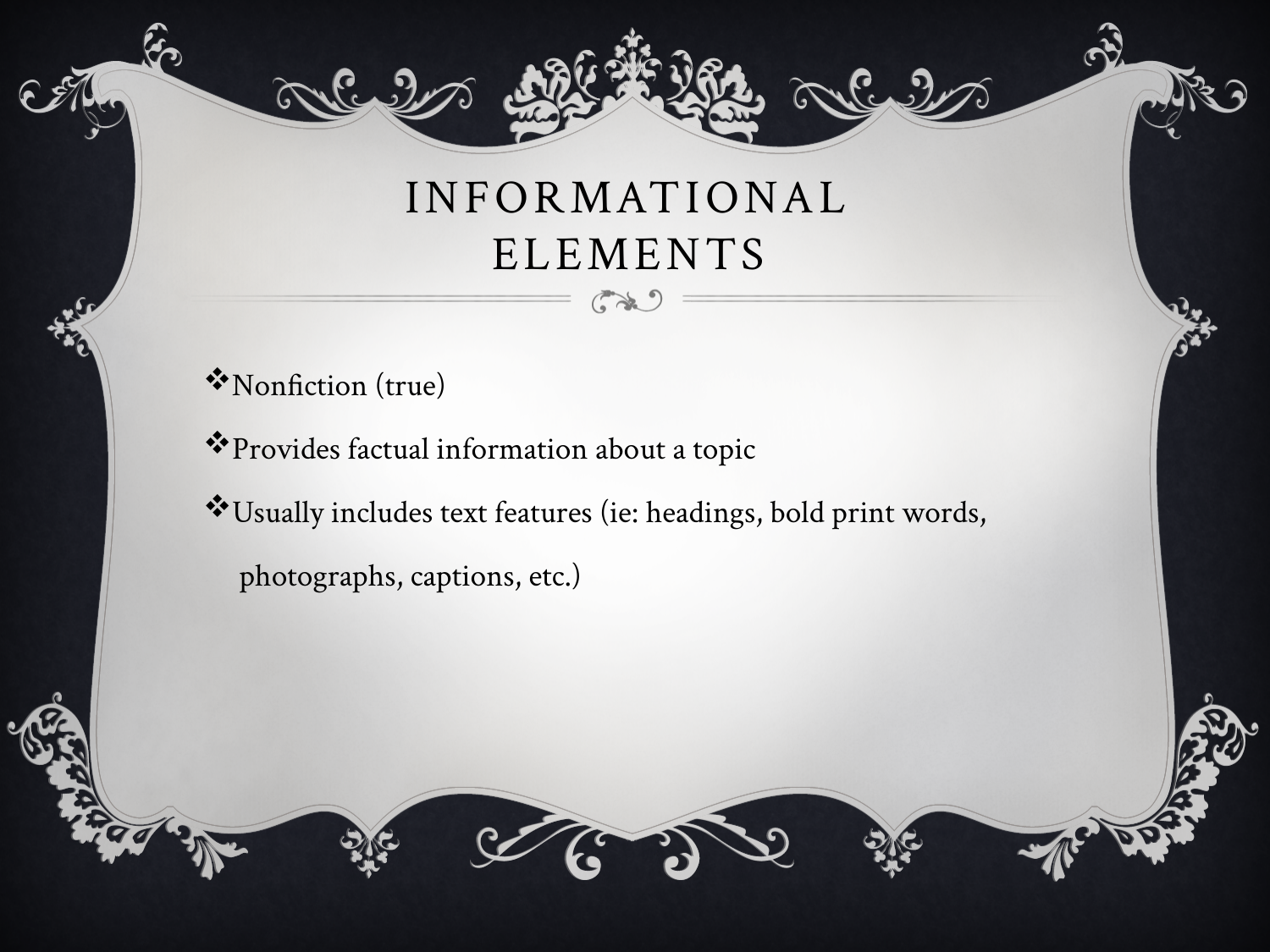

# Informational Elements
Nonfiction (true)
Provides factual information about a topic
Usually includes text features (ie: headings, bold print words,
     photographs, captions, etc.)